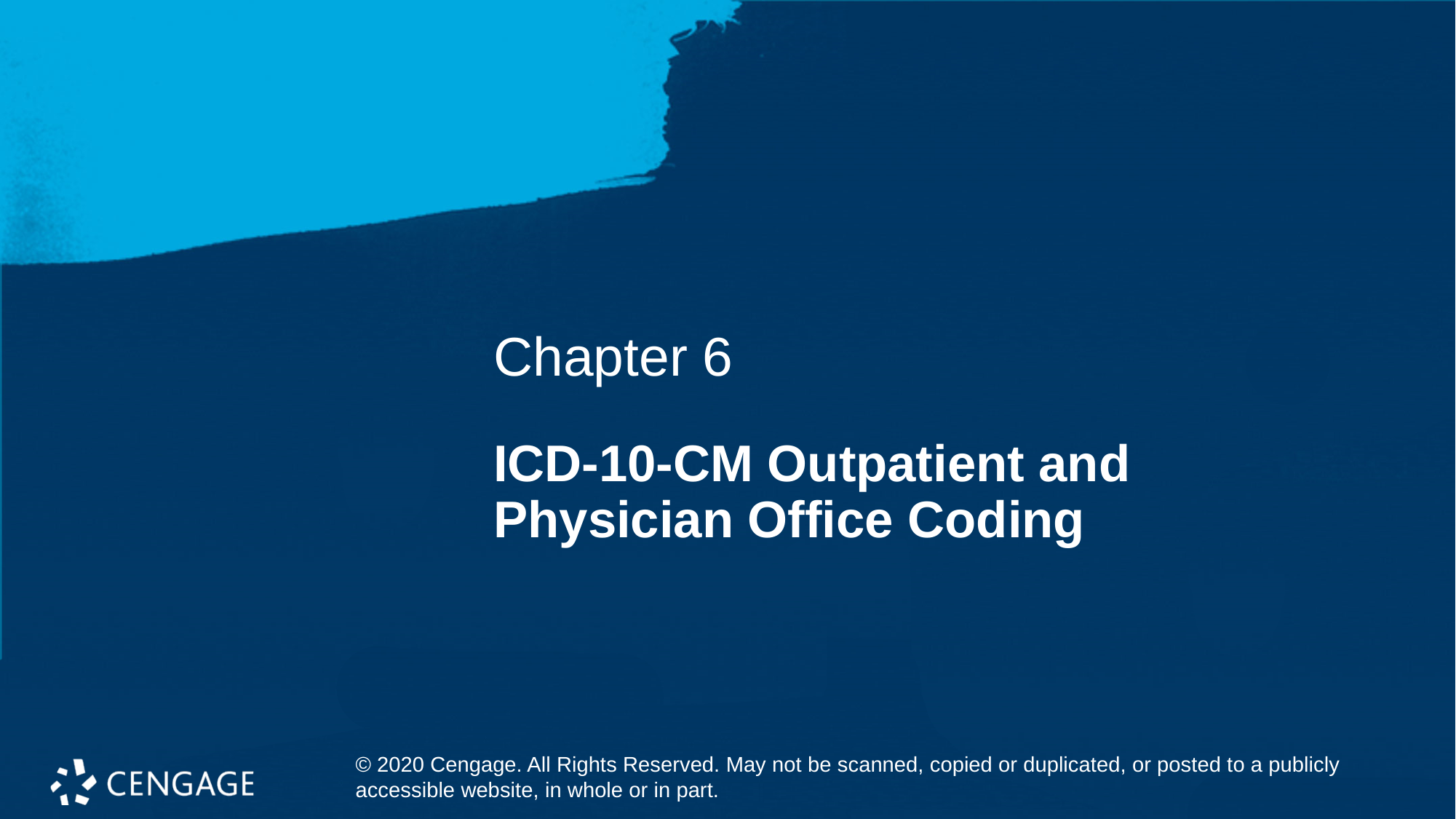

Chapter 6
# ICD-10-CM Outpatient and Physician Office Coding